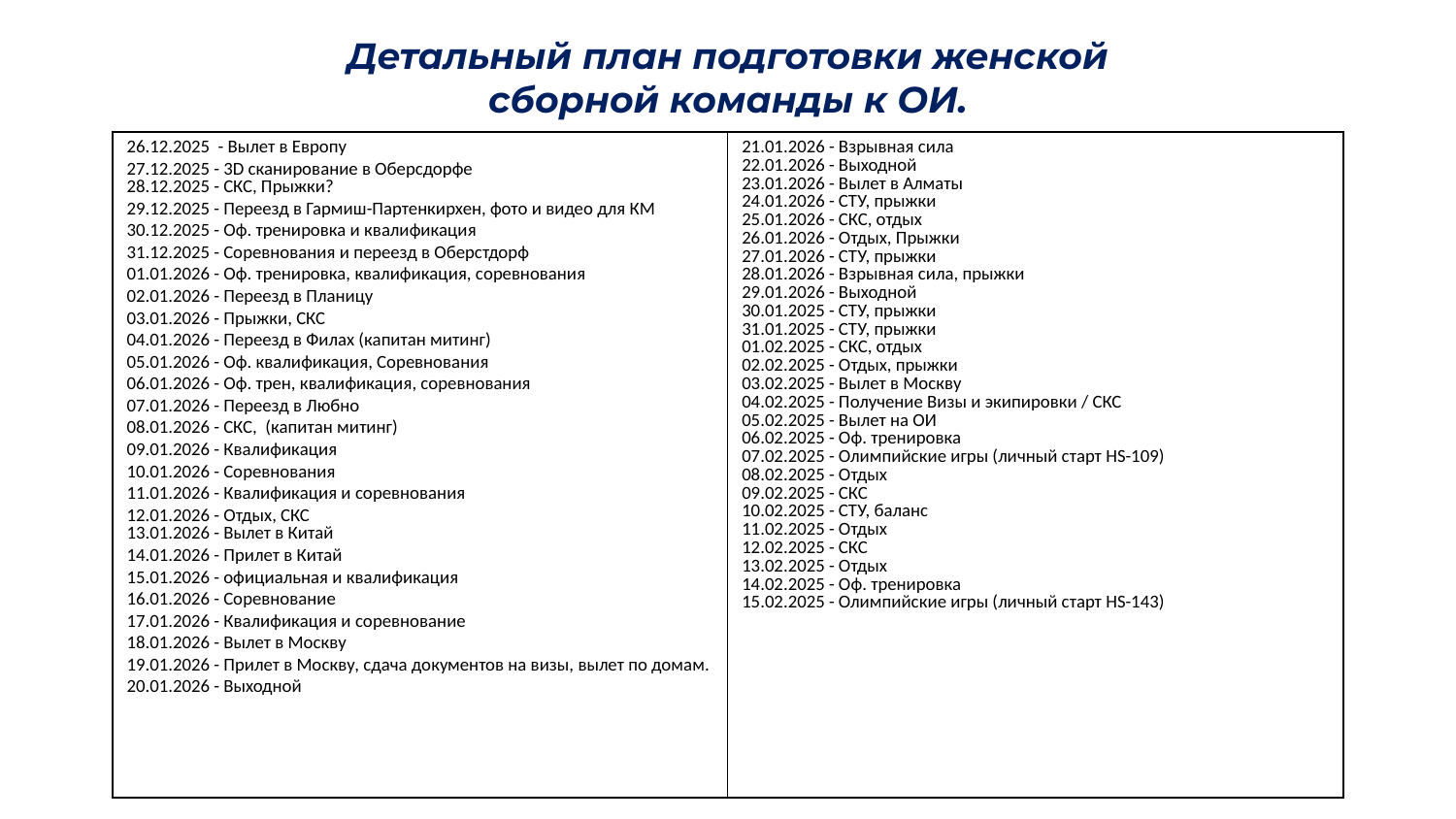

# Детальный план подготовки женской сборной команды к ОИ.

| 26.12.2025 - Вылет в Европу 27.12.2025 - 3D сканирование в Оберсдорфе 28.12.2025 - СКС, Прыжки? 29.12.2025 - Переезд в Гармиш-Партенкирхен, фото и видео для КМ 30.12.2025 - Оф. тренировка и квалификация 31.12.2025 - Соревнования и переезд в Оберстдорф 01.01.2026 - Оф. тренировка, квалификация, соревнования 02.01.2026 - Переезд в Планицу 03.01.2026 - Прыжки, СКС 04.01.2026 - Переезд в Филах (капитан митинг) 05.01.2026 - Оф. квалификация, Соревнования 06.01.2026 - Оф. трен, квалификация, соревнования 07.01.2026 - Переезд в Любно 08.01.2026 - СКС, (капитан митинг) 09.01.2026 - Квалификация 10.01.2026 - Соревнования 11.01.2026 - Квалификация и соревнования 12.01.2026 - Отдых, СКС 13.01.2026 - Вылет в Китай 14.01.2026 - Прилет в Китай 15.01.2026 - официальная и квалификация 16.01.2026 - Соревнование 17.01.2026 - Квалификация и соревнование 18.01.2026 - Вылет в Москву 19.01.2026 - Прилет в Москву, сдача документов на визы, вылет по домам. 20.01.2026 - Выходной | 21.01.2026 - Взрывная сила 22.01.2026 - Выходной 23.01.2026 - Вылет в Алматы 24.01.2026 - СТУ, прыжки 25.01.2026 - СКС, отдых 26.01.2026 - Отдых, Прыжки 27.01.2026 - СТУ, прыжки 28.01.2026 - Взрывная сила, прыжки 29.01.2026 - Выходной 30.01.2025 - СТУ, прыжки 31.01.2025 - СТУ, прыжки 01.02.2025 - СКС, отдых 02.02.2025 - Отдых, прыжки 03.02.2025 - Вылет в Москву 04.02.2025 - Получение Визы и экипировки / СКС 05.02.2025 - Вылет на ОИ 06.02.2025 - Оф. тренировка 07.02.2025 - Олимпийские игры (личный старт HS-109) 08.02.2025 - Отдых 09.02.2025 - СКС 10.02.2025 - СТУ, баланс 11.02.2025 - Отдых 12.02.2025 - СКС 13.02.2025 - Отдых 14.02.2025 - Оф. тренировка 15.02.2025 - Олимпийские игры (личный старт HS-143) |
| --- | --- |